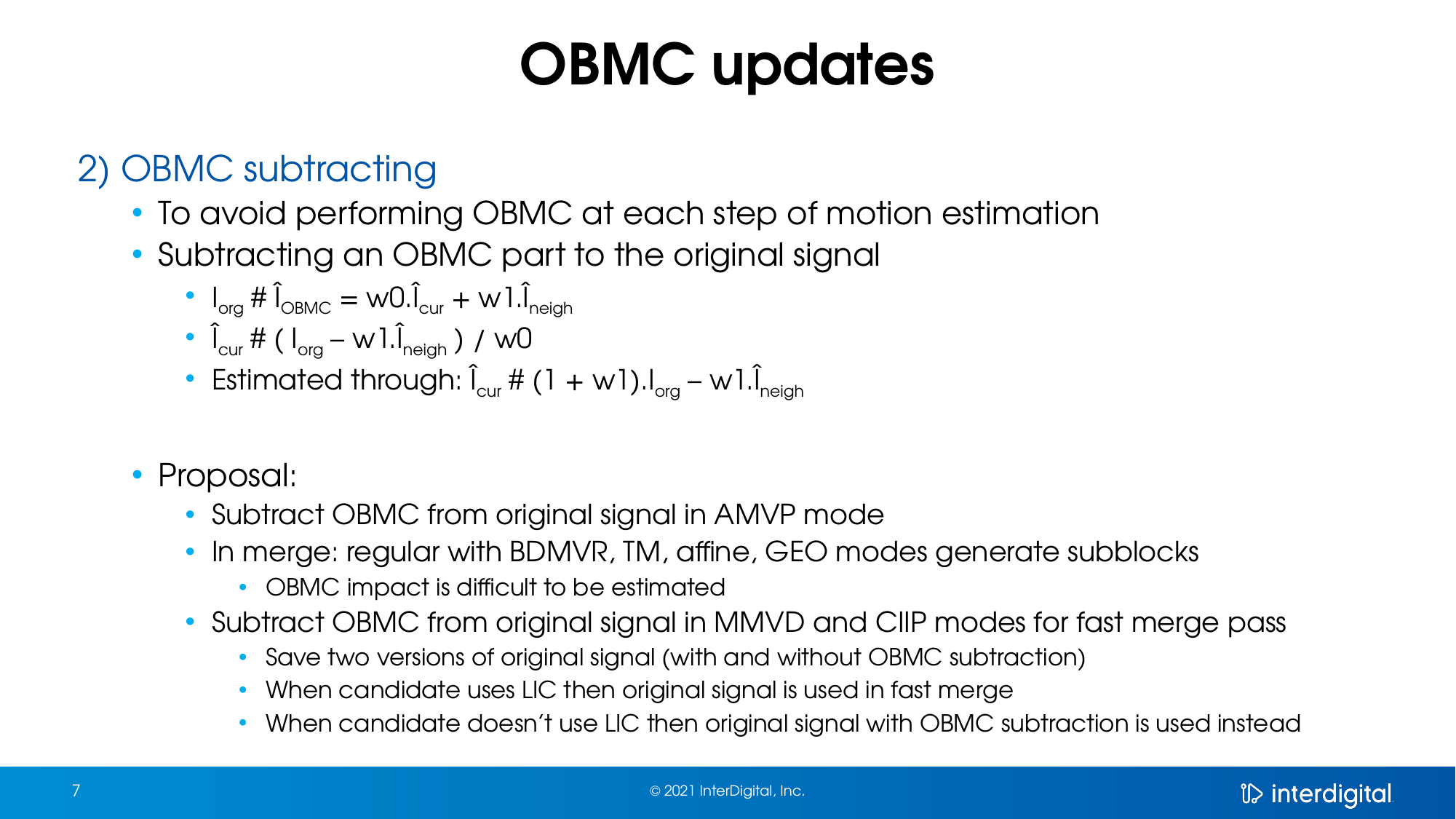

# OBMC updates
2) OBMC subtracting
To avoid performing OBMC at each step of motion estimation
Subtracting an OBMC part to the original signal
Iorg # ÎOBMC = w0.Îcur + w1.Îneigh
Îcur # ( Iorg – w1.Îneigh ) / w0
Estimated through: Îcur # (1 + w1).Iorg – w1.Îneigh

Proposal:
Subtract OBMC from original signal in AMVP mode
In merge: regular with BDMVR, TM, affine, GEO modes generate subblocks
OBMC impact is difficult to be estimated
Subtract OBMC from original signal in MMVD and CIIP modes for fast merge pass
Save two versions of original signal (with and without OBMC subtraction)
When candidate uses LIC then original signal is used in fast merge
When candidate doesn’t use LIC then original signal with OBMC subtraction is used instead
7
© 2021 InterDigital, Inc.